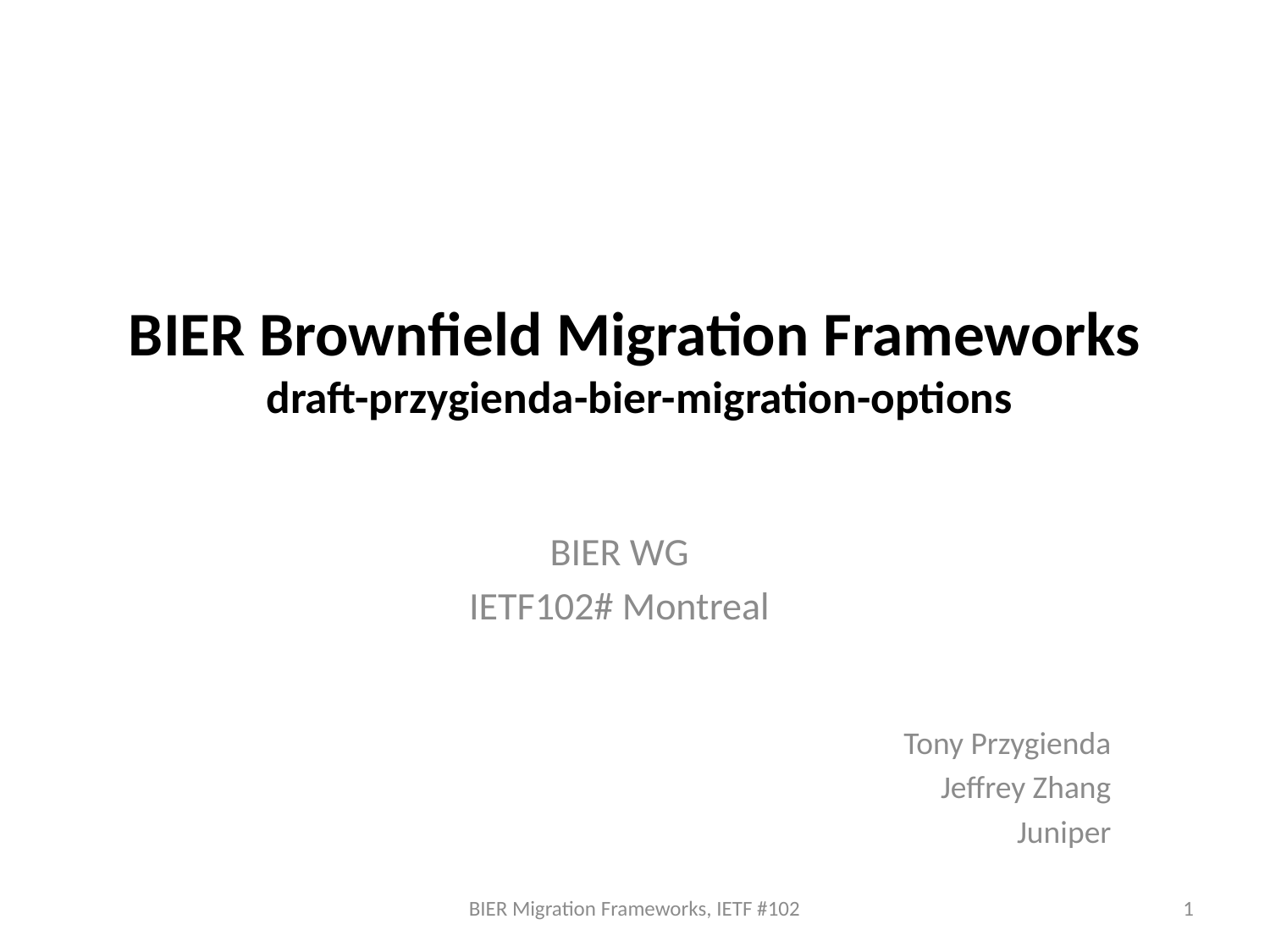

# BIER Brownfield Migration Frameworks draft-przygienda-bier-migration-options

BIER WG
IETF102# Montreal
Tony Przygienda
Jeffrey Zhang
Juniper
BIER Migration Frameworks, IETF #102
1